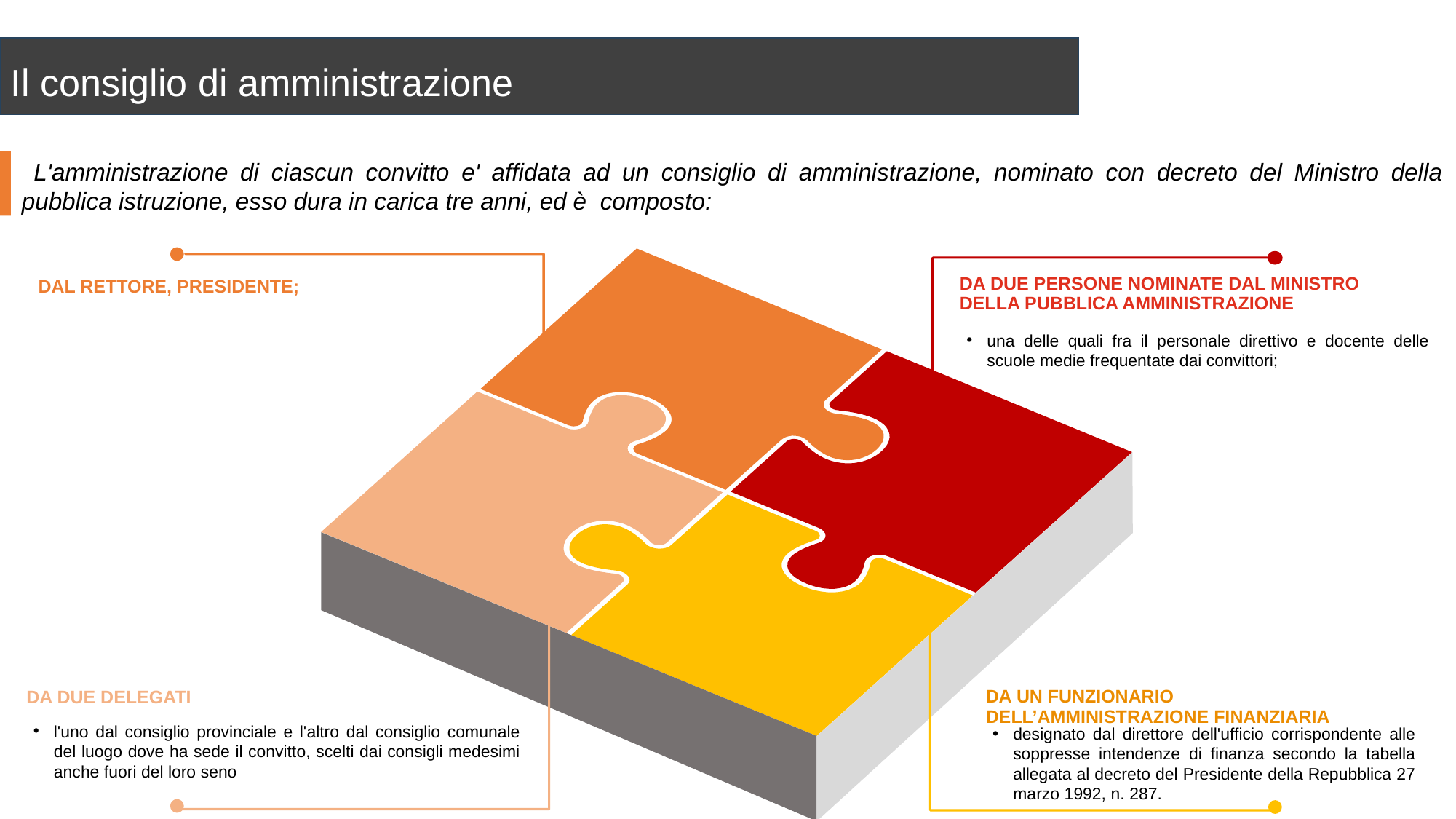

Il consiglio di amministrazione

 L'amministrazione di ciascun convitto e' affidata ad un consiglio di amministrazione, nominato con decreto del Ministro della pubblica istruzione, esso dura in carica tre anni, ed è  composto:

DA DUE PERSONE NOMINATE DAL MINISTRO DELLA PUBBLICA AMMINISTRAZIONE
DAL RETTORE, PRESIDENTE;
una delle quali fra il personale direttivo e docente delle scuole medie frequentate dai convittori;

DA UN FUNZIONARIO DELL’AMMINISTRAZIONE FINANZIARIA
DA DUE DELEGATI
l'uno dal consiglio provinciale e l'altro dal consiglio comunale del luogo dove ha sede il convitto, scelti dai consigli medesimi anche fuori del loro seno
designato dal direttore dell'ufficio corrispondente alle soppresse intendenze di finanza secondo la tabella allegata al decreto del Presidente della Repubblica 27 marzo 1992, n. 287.